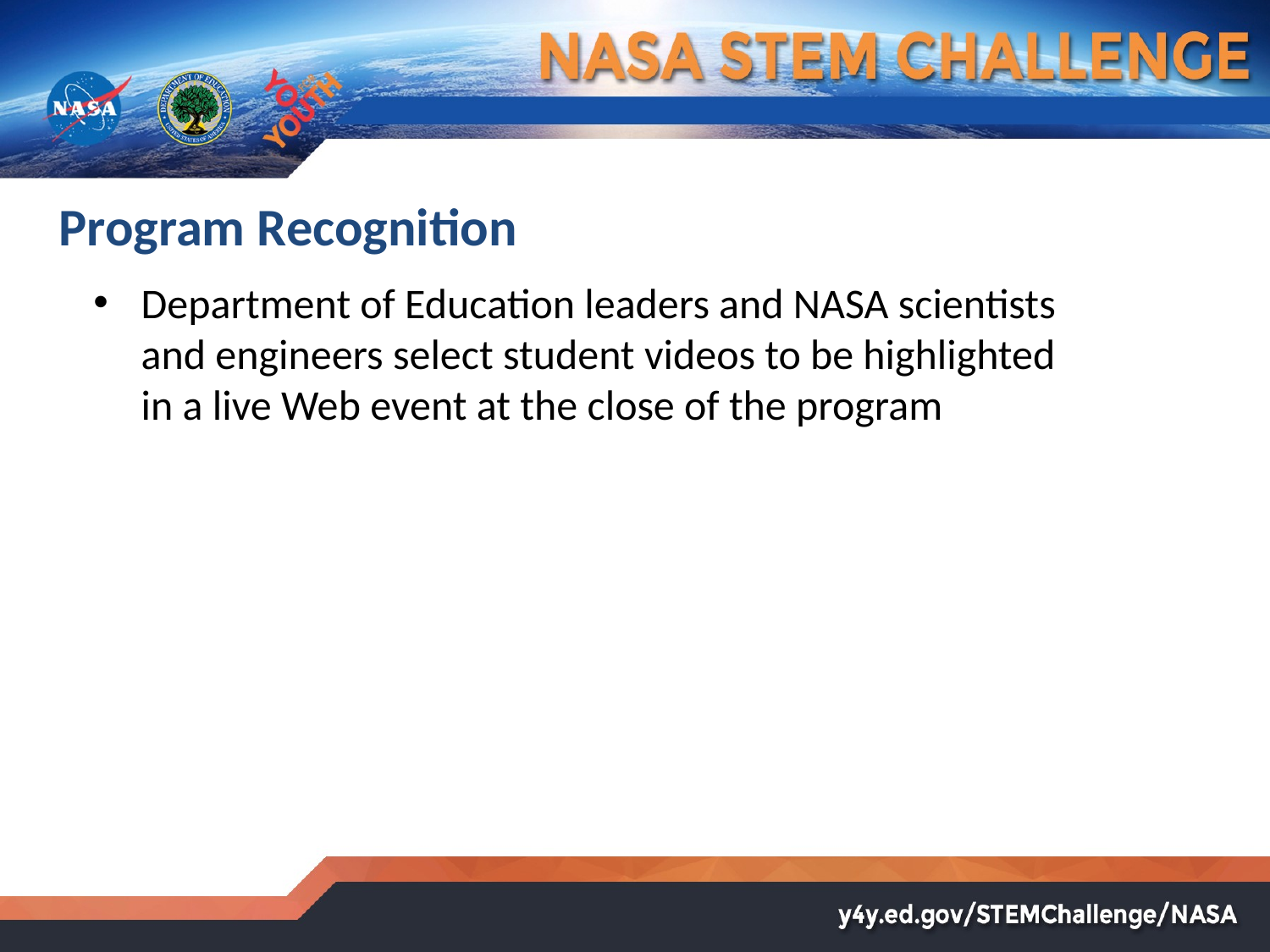

# Program Recognition
Department of Education leaders and NASA scientists and engineers select student videos to be highlighted in a live Web event at the close of the program